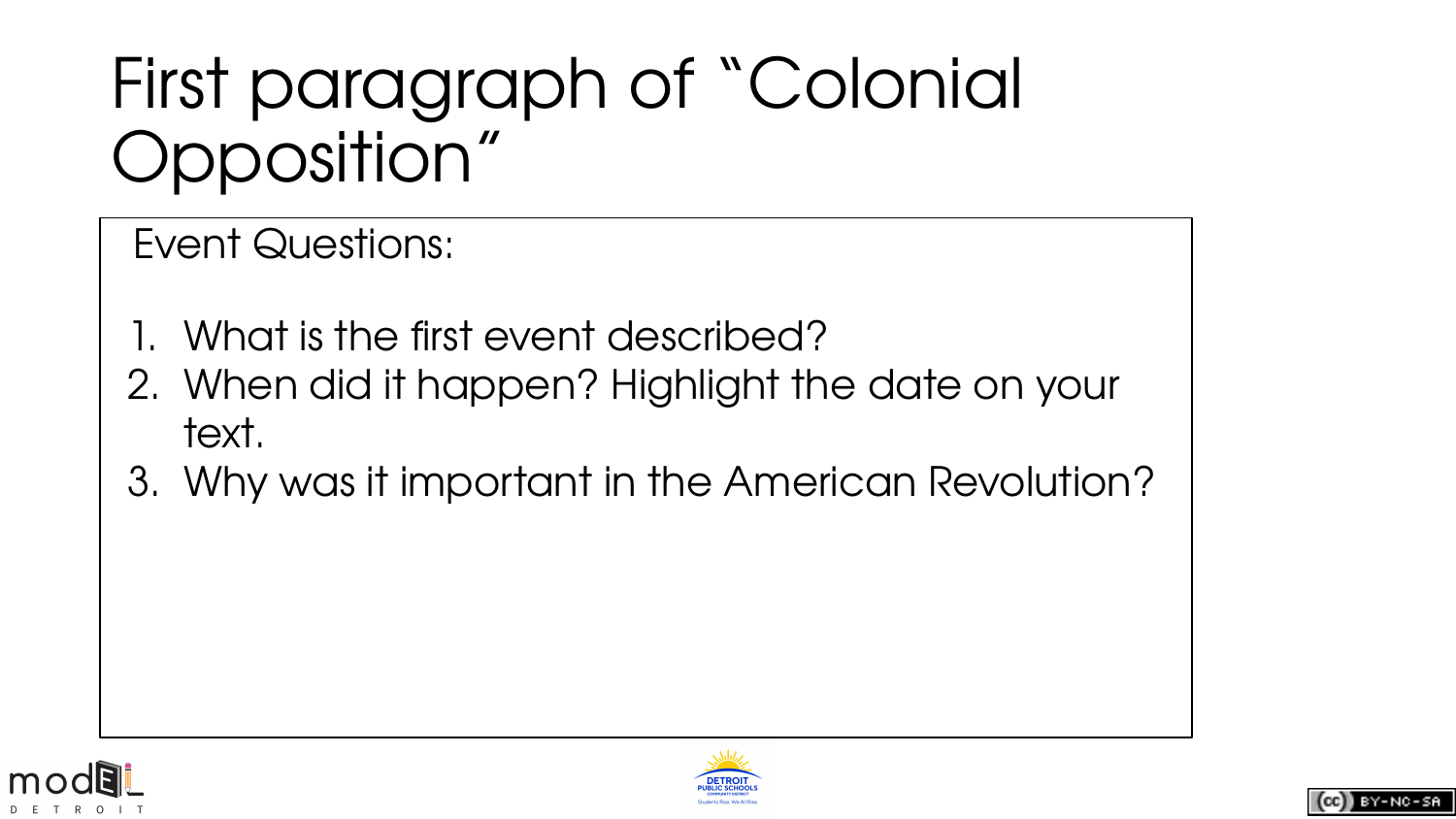

# First paragraph of “Colonial Opposition”

Event Questions:

What is the first event described?
When did it happen? Highlight the date on your text.
Why was it important in the American Revolution?